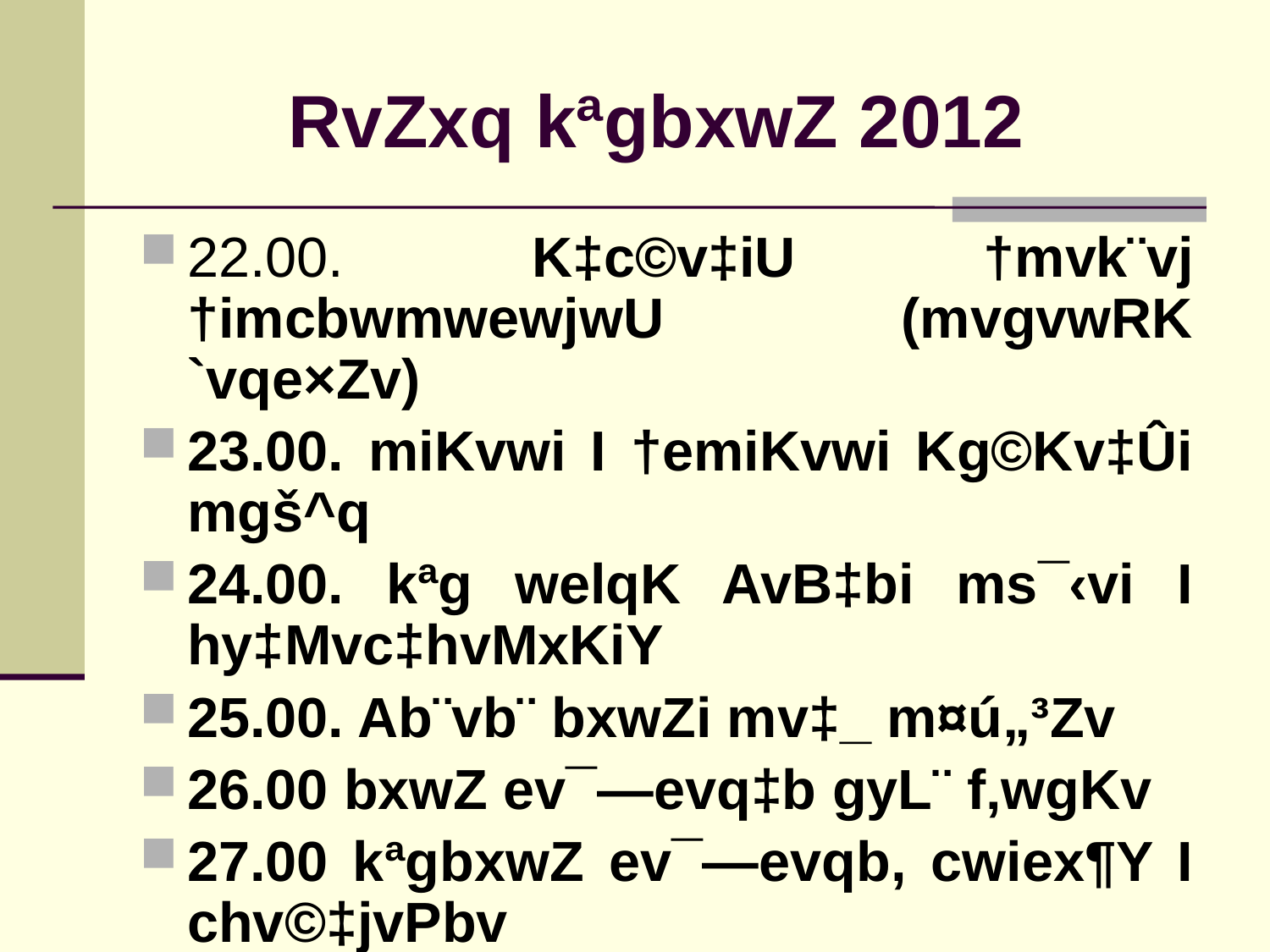

# RvZxq kªgbxwZ 2012
22.00. K‡c©v‡iU †mvk¨vj †imcbwmwewjwU (mvgvwRK `vqe×Zv)
23.00. miKvwi I †emiKvwi Kg©Kv‡Ûi mgš^q
24.00. kªg welqK AvB‡bi ms¯‹vi I hy‡Mvc‡hvMxKiY
25.00. Ab¨vb¨ bxwZi mv‡_ m¤ú„³Zv
26.00 bxwZ ev¯—evq‡b gyL¨ f‚wgKv
27.00 kªgbxwZ ev¯—evqb, cwiex¶Y I chv©‡jvPbv
28.00 Dcmsnvi